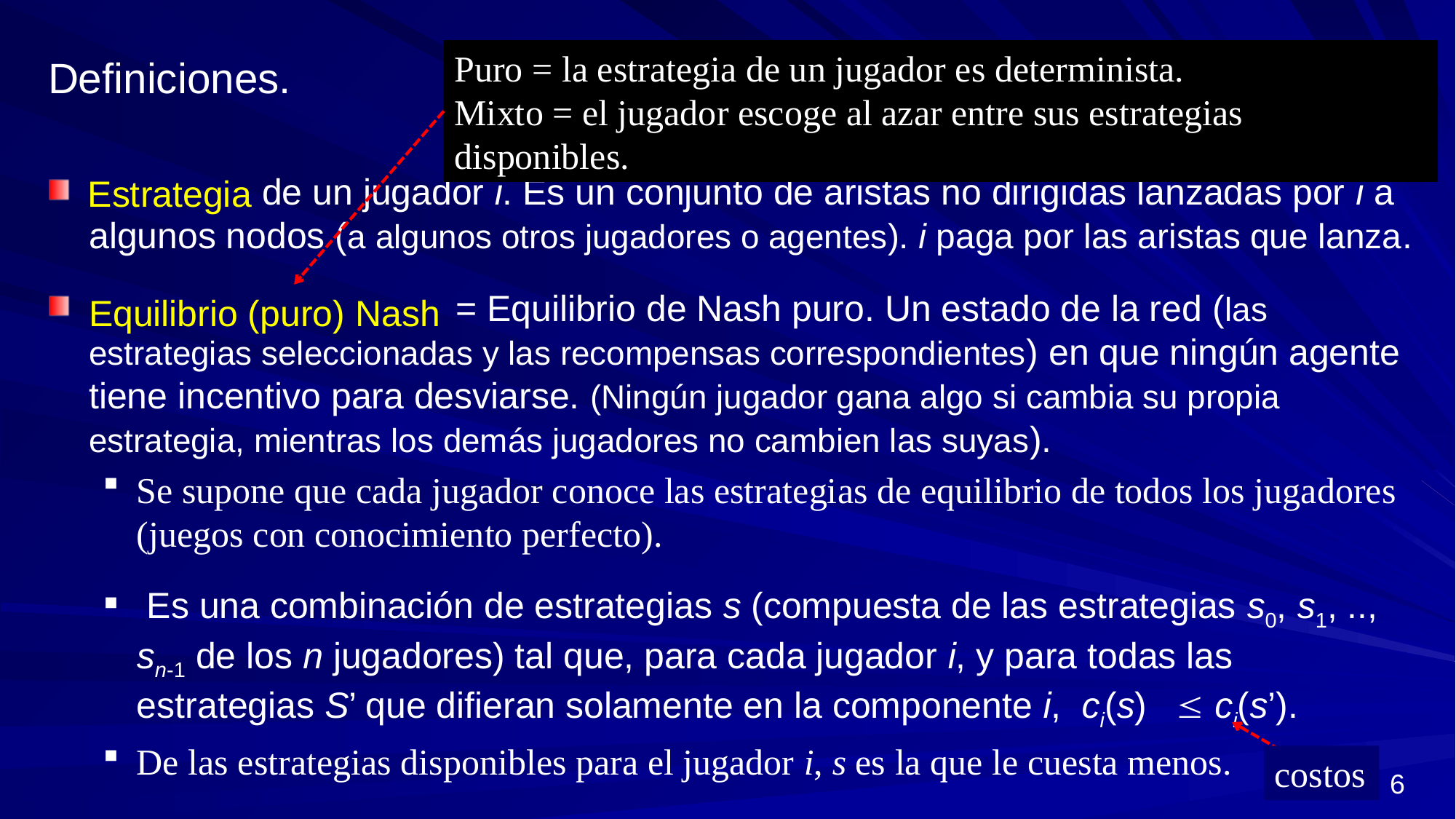

Puro = la estrategia de un jugador es determinista.
Mixto = el jugador escoge al azar entre sus estrategias disponibles.
Definiciones.

                 de un jugador i. Es un conjunto de aristas no dirigidas lanzadas por i a algunos nodos (a algunos otros jugadores o agentes). i paga por las aristas que lanza.

                                    = Equilibrio de Nash puro. Un estado de la red (las estrategias seleccionadas y las recompensas correspondientes) en que ningún agente tiene incentivo para desviarse. (Ningún jugador gana algo si cambia su propia estrategia, mientras los demás jugadores no cambien las suyas).
Se supone que cada jugador conoce las estrategias de equilibrio de todos los jugadores (juegos con conocimiento perfecto).

 Es una combinación de estrategias s (compuesta de las estrategias s0, s1, .., sn-1 de los n jugadores) tal que, para cada jugador i, y para todas las estrategias S’ que difieran solamente en la componente i,  ci(s)  ≤ ci(s’).
De las estrategias disponibles para el jugador i, s es la que le cuesta menos.
Estrategia
Equilibrio (puro) Nash
costos
6